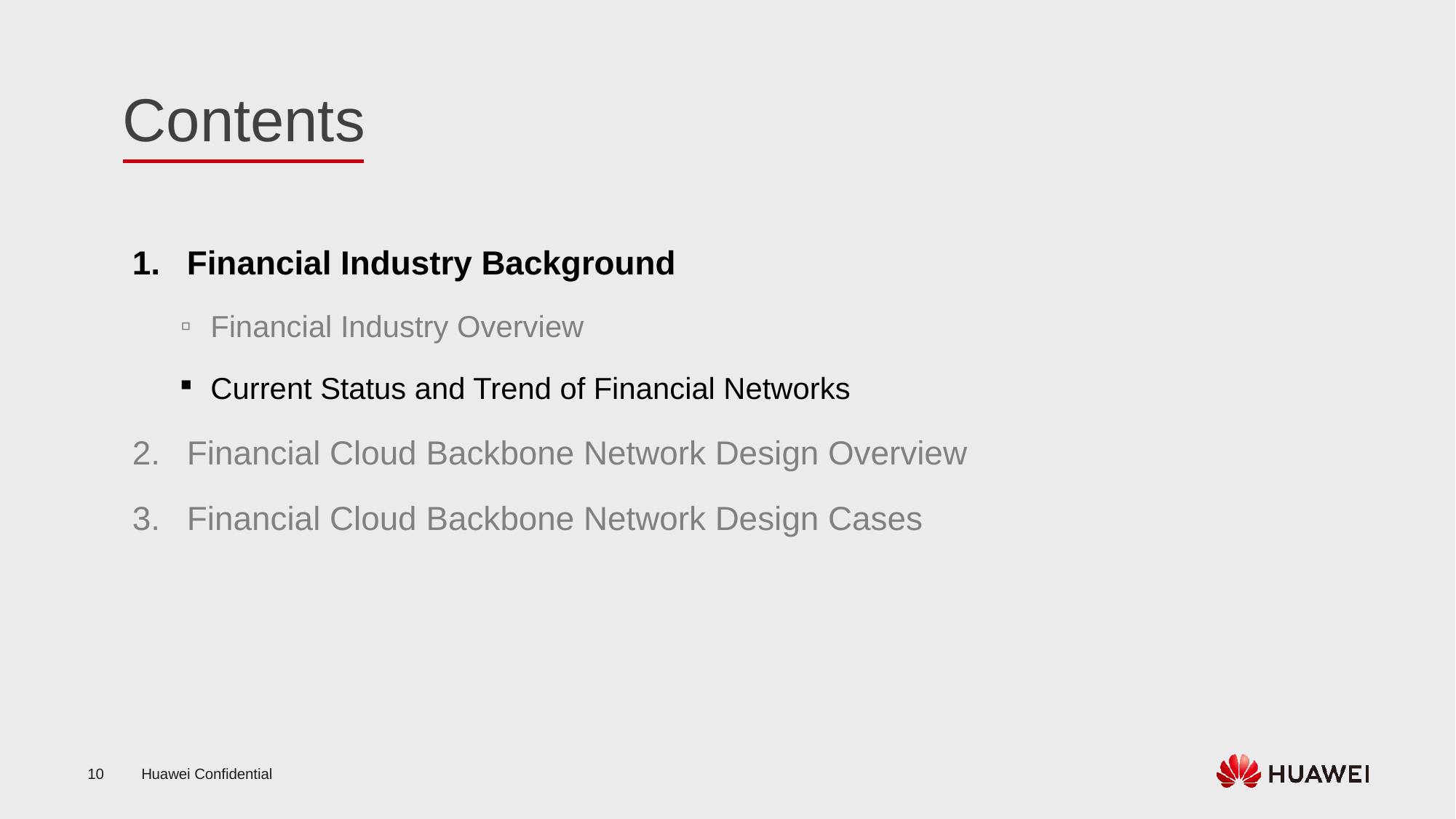

Financial Industry Background
Financial Industry Overview
Current Status and Trend of Financial Networks
Financial Cloud Backbone Network Design Overview
Financial Cloud Backbone Network Design Cases